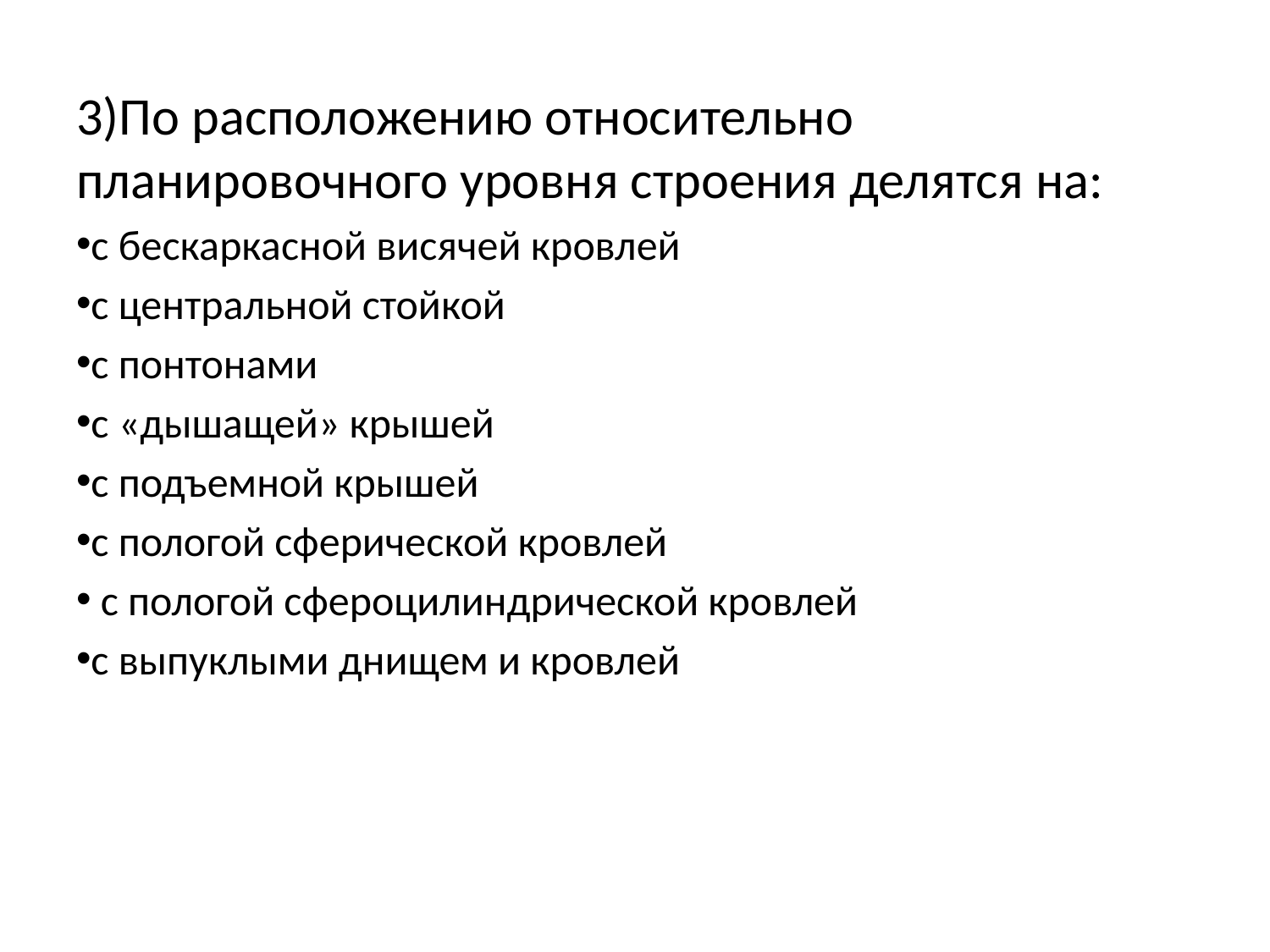

3)По расположению относительно  планировочного уровня строения делятся на:
с бескаркасной висячей кровлей
с центральной стойкой
с понтонами
с «дышащей» крышей
с подъемной крышей
с пологой сферической кровлей
 с пологой сфероцилиндрической кровлей
с выпуклыми днищем и кровлей